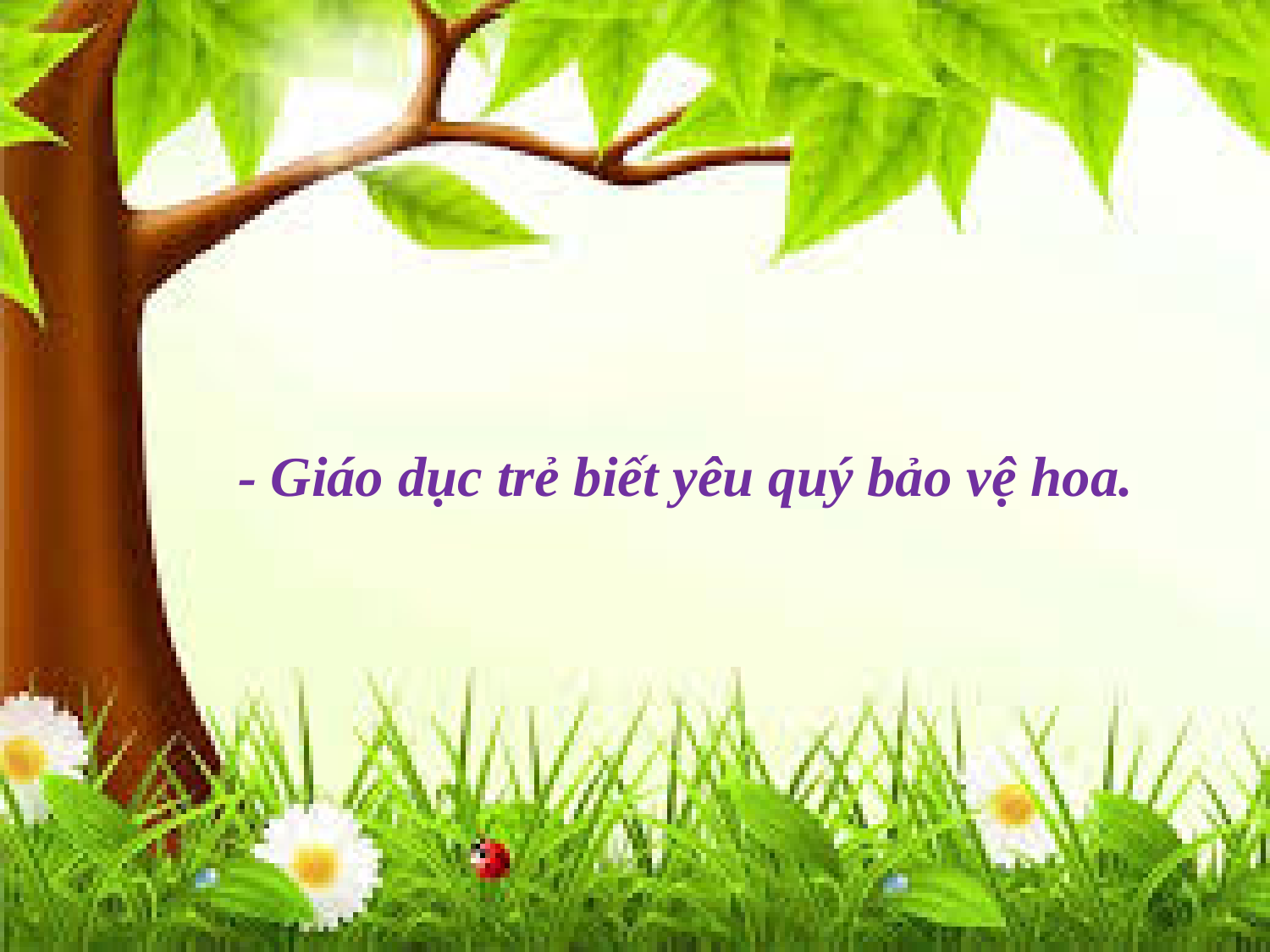

- Giáo dục trẻ biết yêu quý bảo vệ hoa.